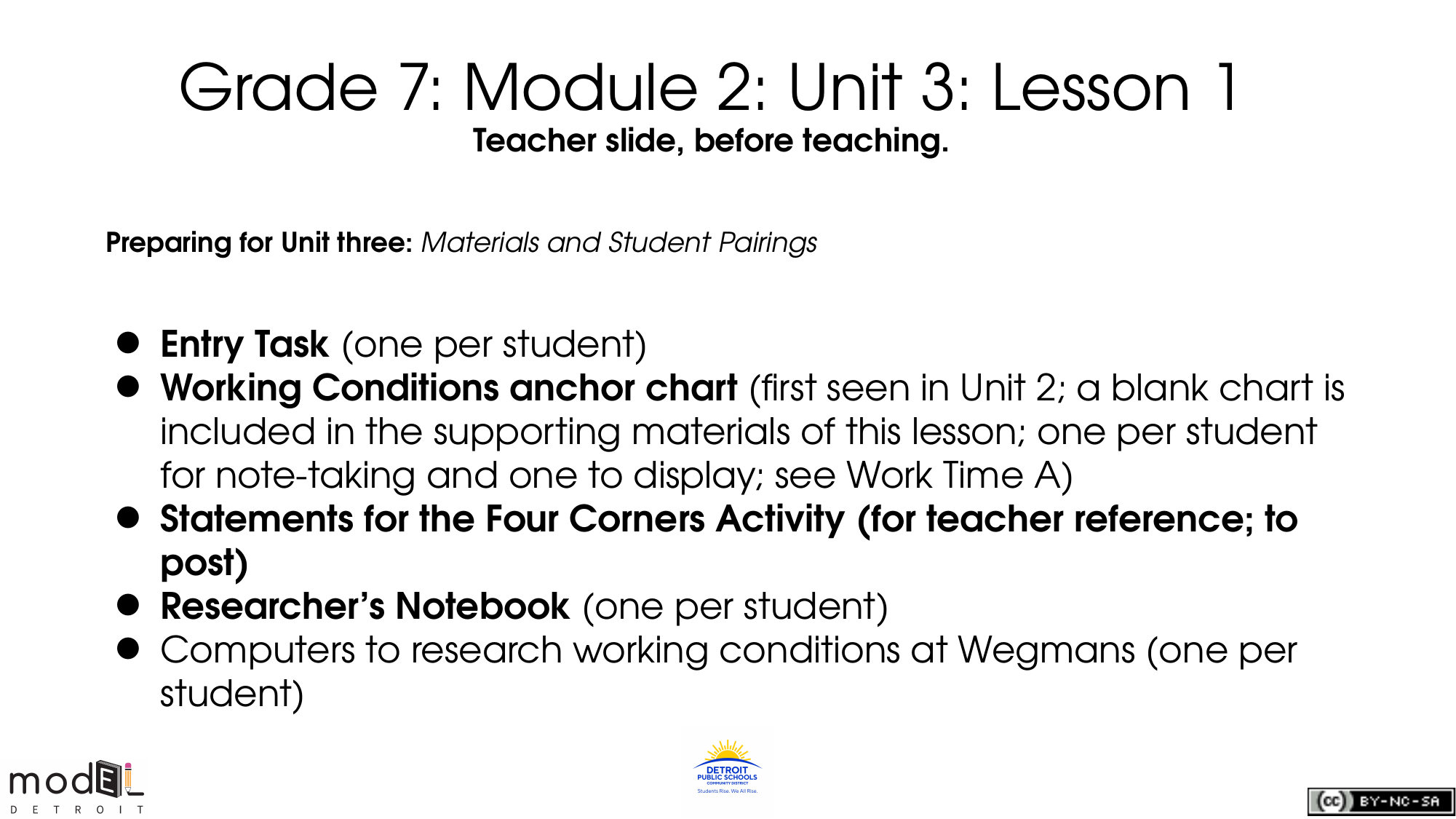

# Grade 7: Module 2: Unit 3: Lesson 1
Teacher slide, before teaching.
Preparing for Unit three: Materials and Student Pairings

Entry Task (one per student)
Working Conditions anchor chart (first seen in Unit 2; a blank chart is included in the supporting materials of this lesson; one per student for note-taking and one to display; see Work Time A)
Statements for the Four Corners Activity (for teacher reference; to post)
Researcher’s Notebook (one per student)
Computers to research working conditions at Wegmans (one per student)